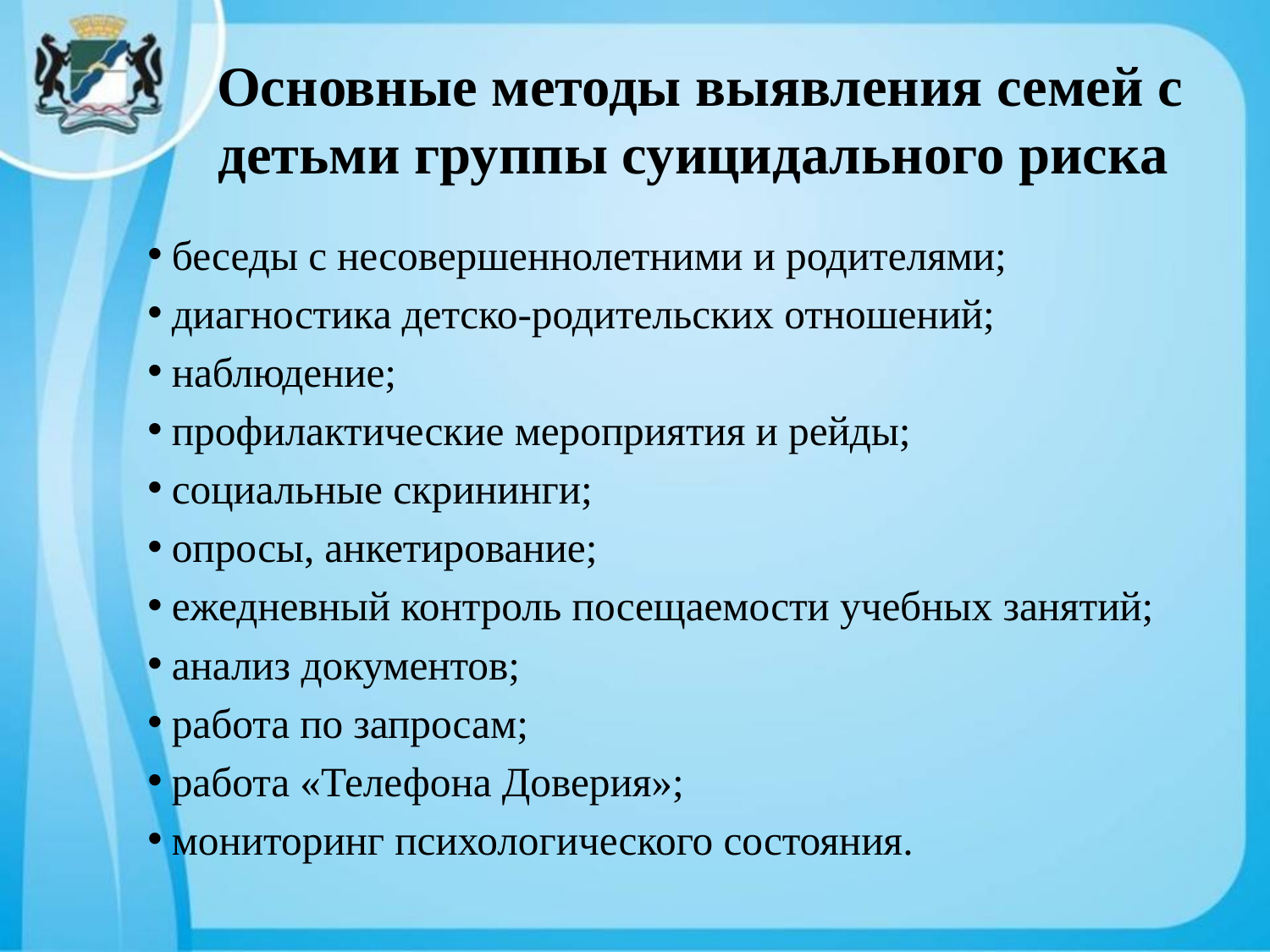

# Основные методы выявления семей с детьми группы суицидального риска
беседы с несовершеннолетними и родителями;
диагностика детско-родительских отношений;
наблюдение;
профилактические мероприятия и рейды;
социальные скрининги;
опросы, анкетирование;
ежедневный контроль посещаемости учебных занятий;
анализ документов;
работа по запросам;
работа «Телефона Доверия»;
мониторинг психологического состояния.